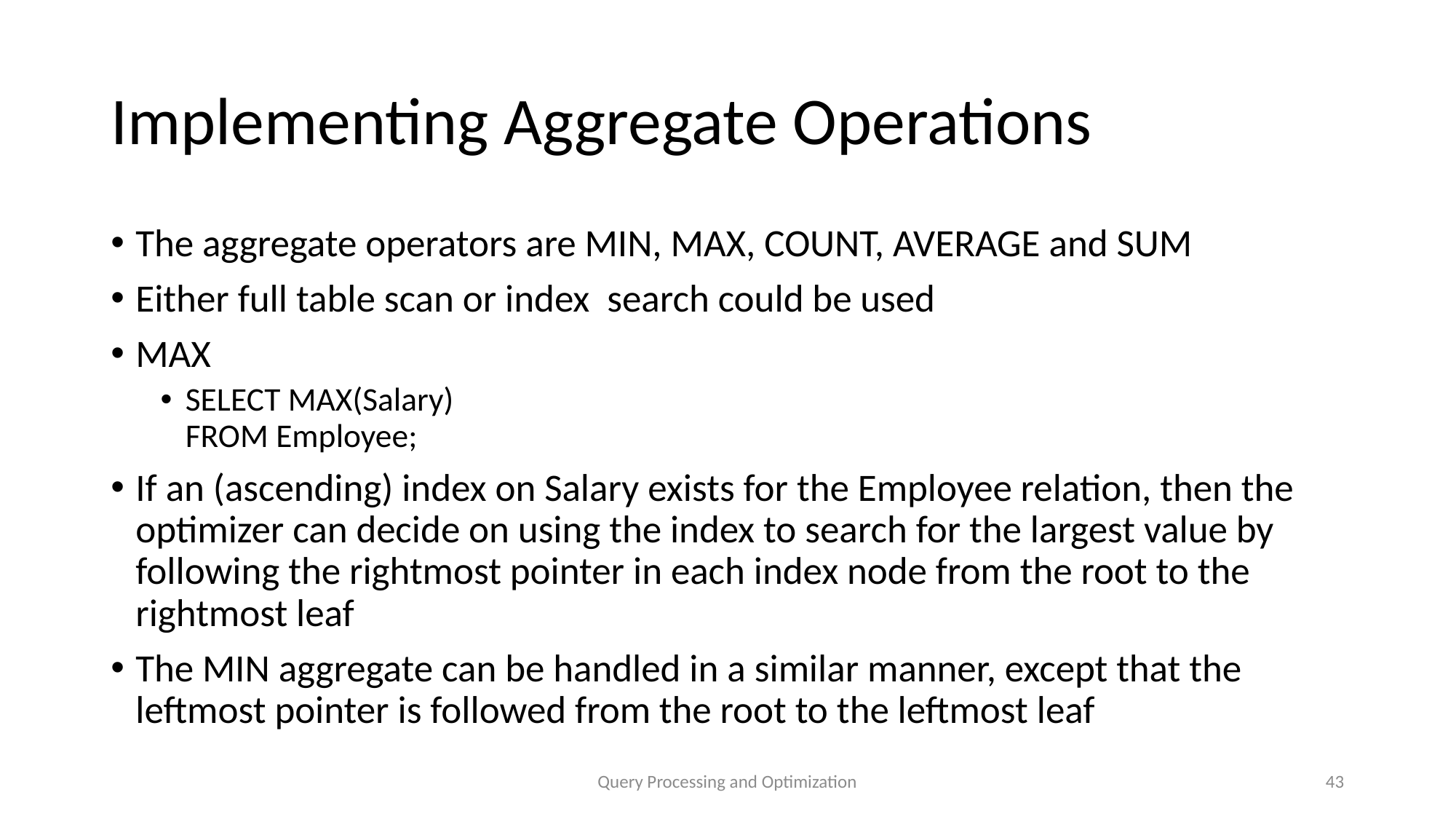

# Implementing Aggregate Operations
The aggregate operators are MIN, MAX, COUNT, AVERAGE and SUM
Either full table scan or index  search could be used
MAX
SELECT MAX(Salary)
FROM Employee;
If an (ascending) index on Salary exists for the Employee relation, then the optimizer can decide on using the index to search for the largest value by following the rightmost pointer in each index node from the root to the rightmost leaf
The MIN aggregate can be handled in a similar manner, except that the leftmost pointer is followed from the root to the leftmost leaf

Query Processing and Optimization
43